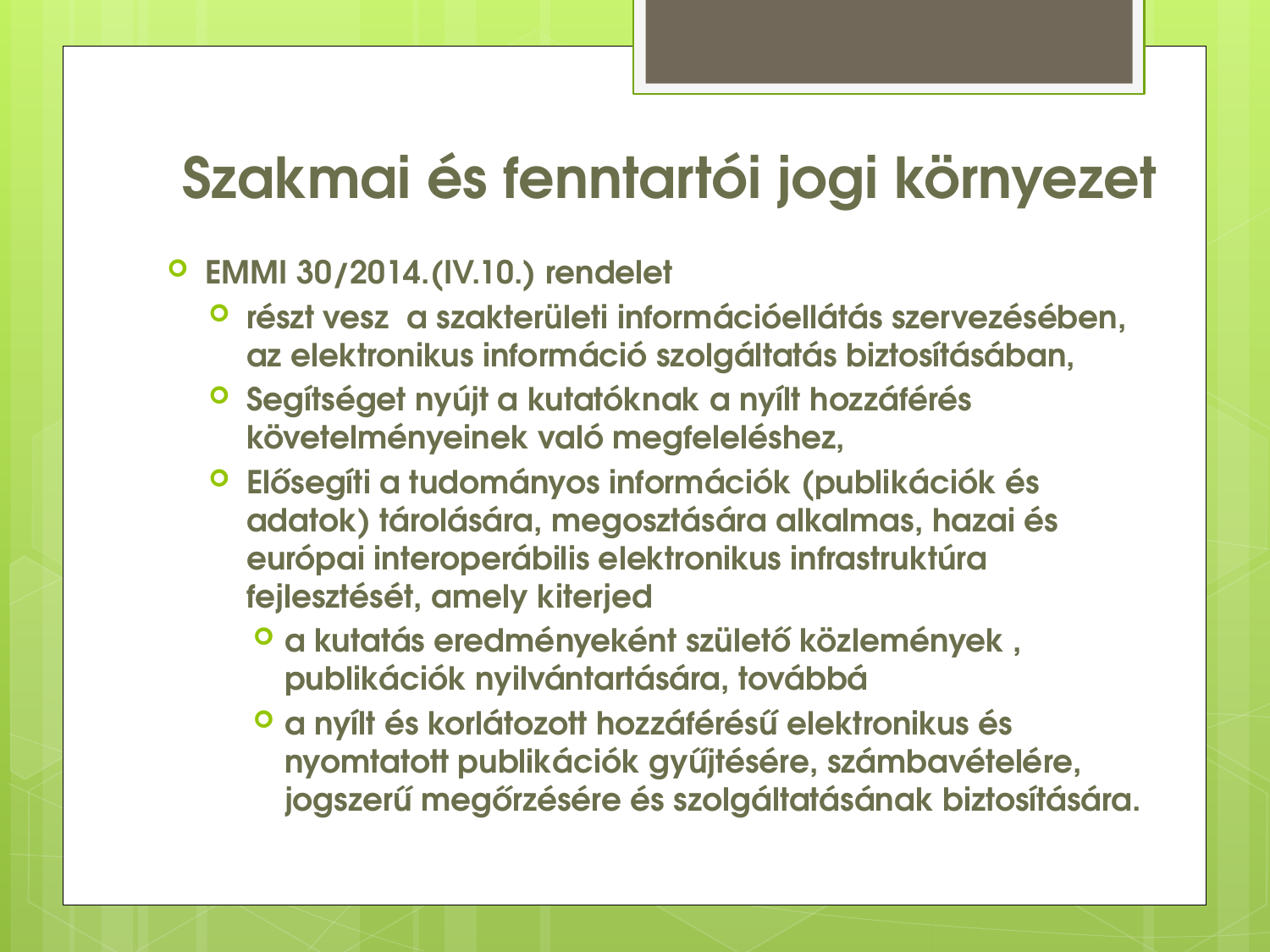

# Szakmai és fenntartói jogi környezet
EMMI 30/2014.(IV.10.) rendelet
részt vesz  a szakterületi információellátás szervezésében, az elektronikus információ szolgáltatás biztosításában,
Segítséget nyújt a kutatóknak a nyílt hozzáférés követelményeinek való megfeleléshez,
Elősegíti a tudományos információk (publikációk és adatok) tárolására, megosztására alkalmas, hazai és európai interoperábilis elektronikus infrastruktúra fejlesztését, amely kiterjed
a kutatás eredményeként születő közlemények , publikációk nyilvántartására, továbbá
a nyílt és korlátozott hozzáférésű elektronikus és nyomtatott publikációk gyűjtésére, számbavételére, jogszerű megőrzésére és szolgáltatásának biztosítására.